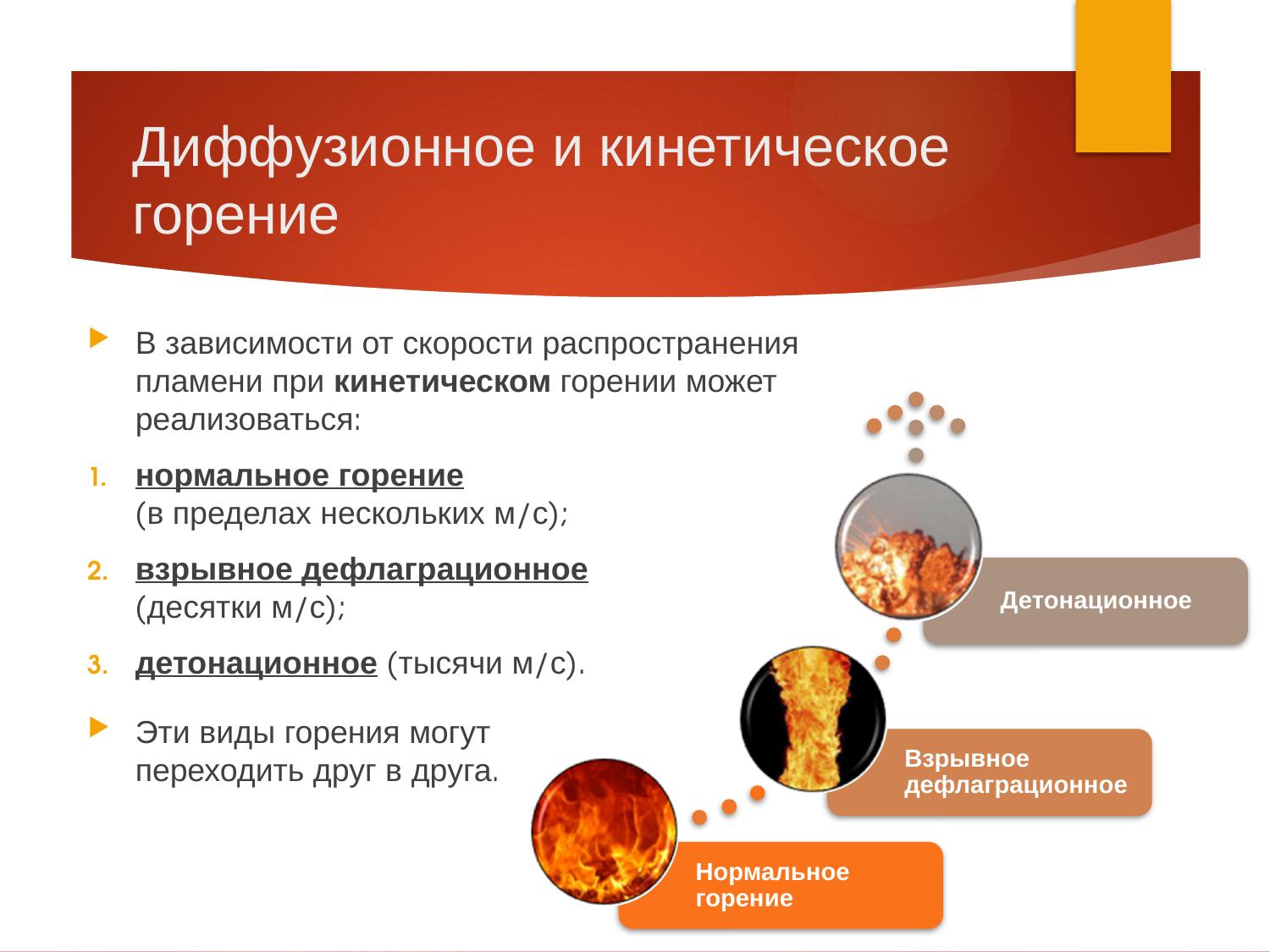

# Диффузионное и кинетическое горение
В зависимости от скорости распространения пламени при кинетическом горении может реализоваться:
нормальное горение
(в пределах нескольких м/с);
взрывное дефлаграционное
(десятки м/с);
детонационное (тысячи м/с).
Эти виды горения могут
переходить друг в друга.

Нормальное горение
Взрывное дефлаграционное
Детонационное